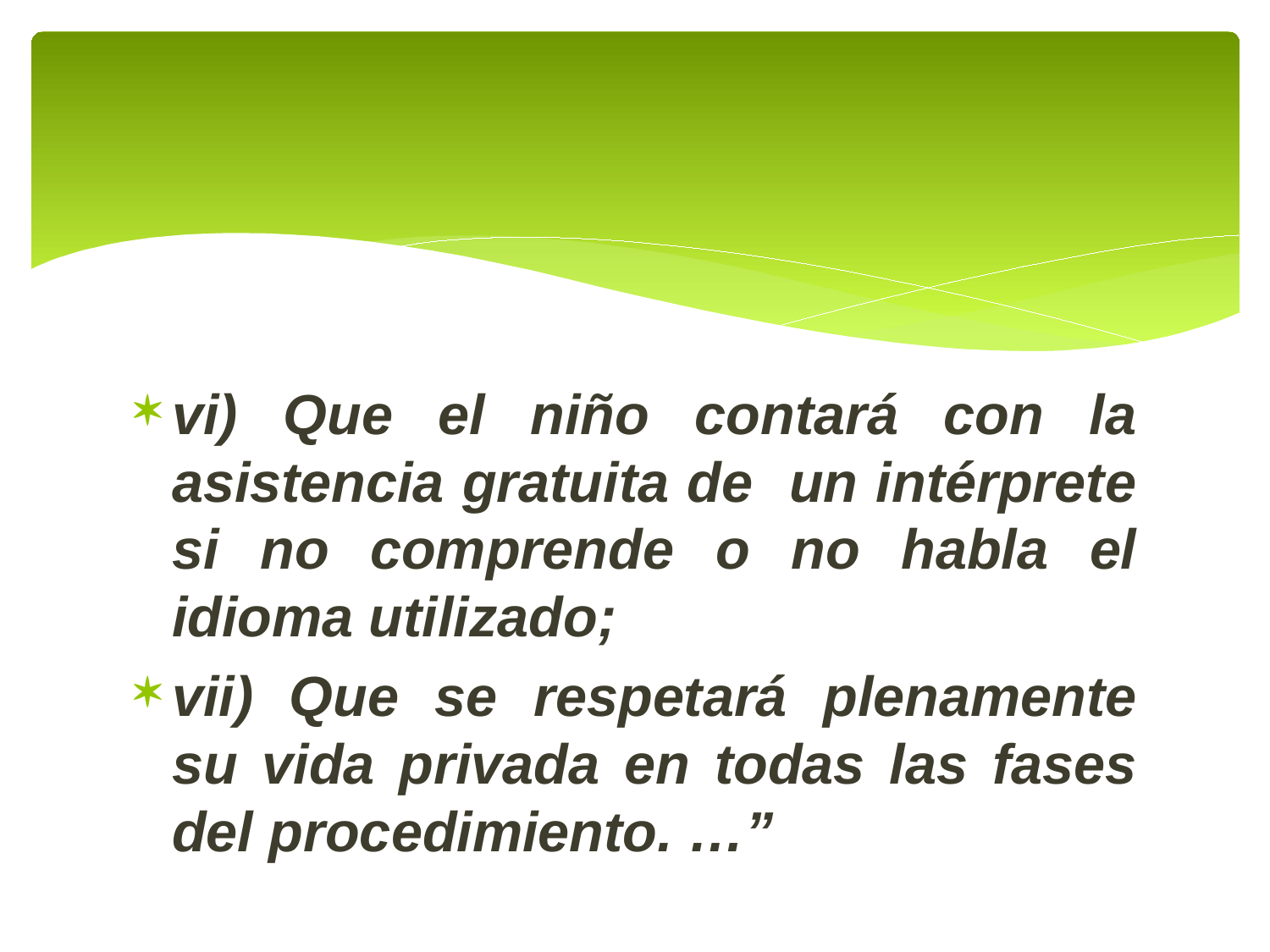

#
vi) Que el niño contará con la asistencia gratuita de  un intérprete si no comprende o no habla el idioma utilizado;
vii) Que se respetará plenamente su vida privada en todas las fases del procedimiento. …”